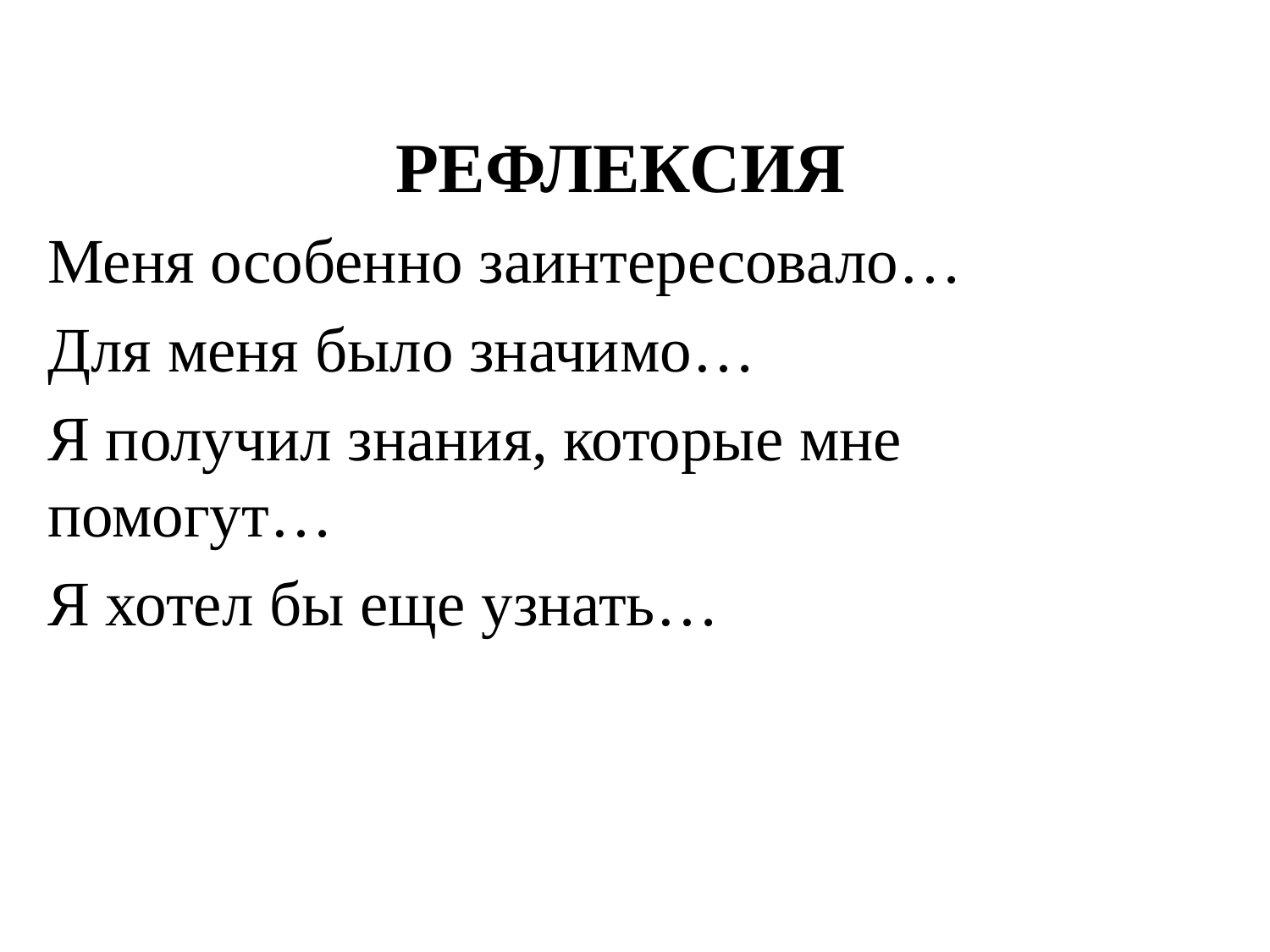

РЕФЛЕКСИЯ
Меня особенно заинтересовало…
Для меня было значимо…
Я получил знания, которые мне помогут…
Я хотел бы еще узнать…